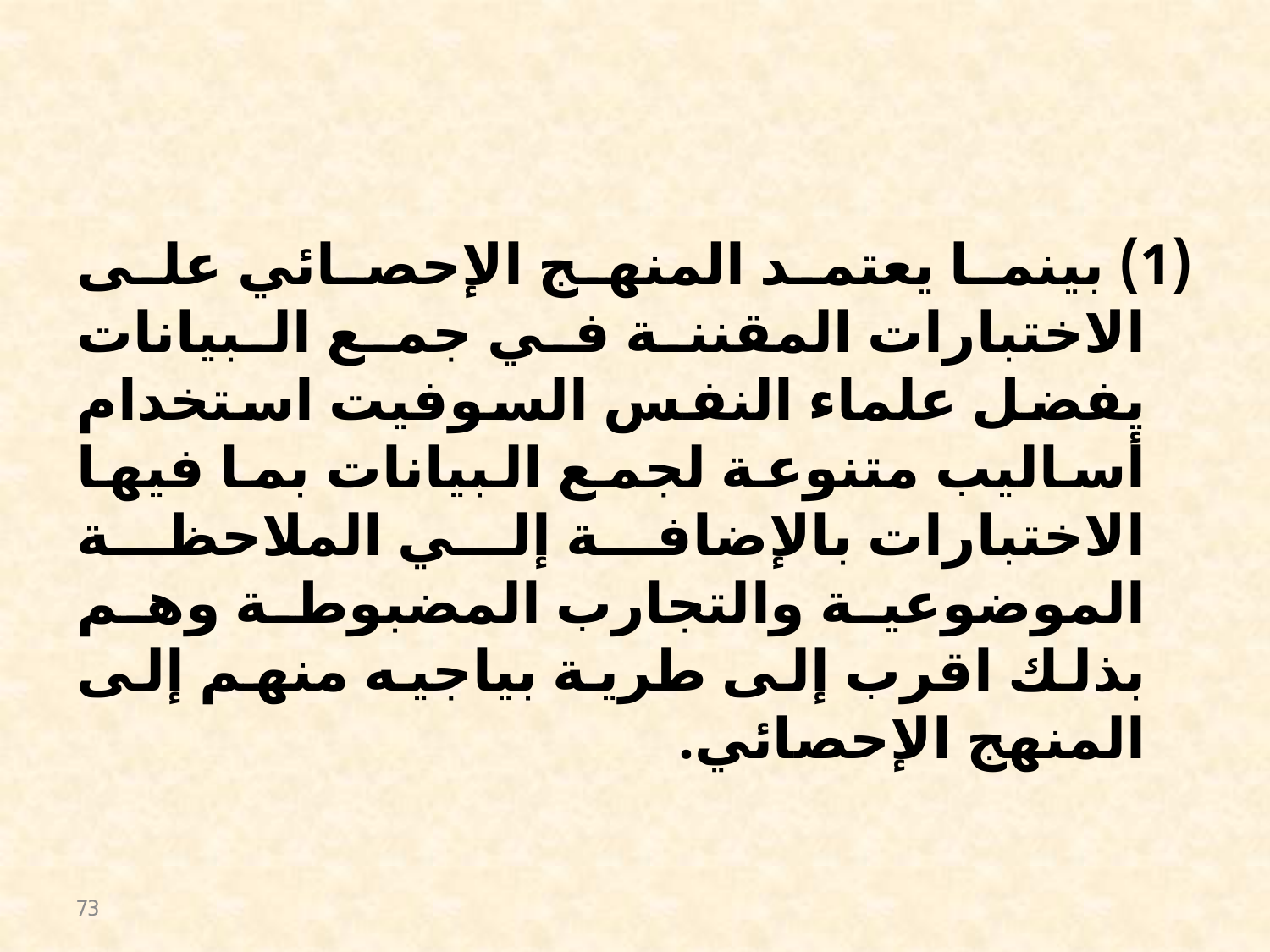

#
(1) بينما يعتمد المنهج الإحصائي على الاختبارات المقننة في جمع البيانات يفضل علماء النفس السوفيت استخدام أساليب متنوعة لجمع البيانات بما فيها الاختبارات بالإضافة إلي الملاحظة الموضوعية والتجارب المضبوطة وهم بذلك اقرب إلى طرية بياجيه منهم إلى المنهج الإحصائي.

73